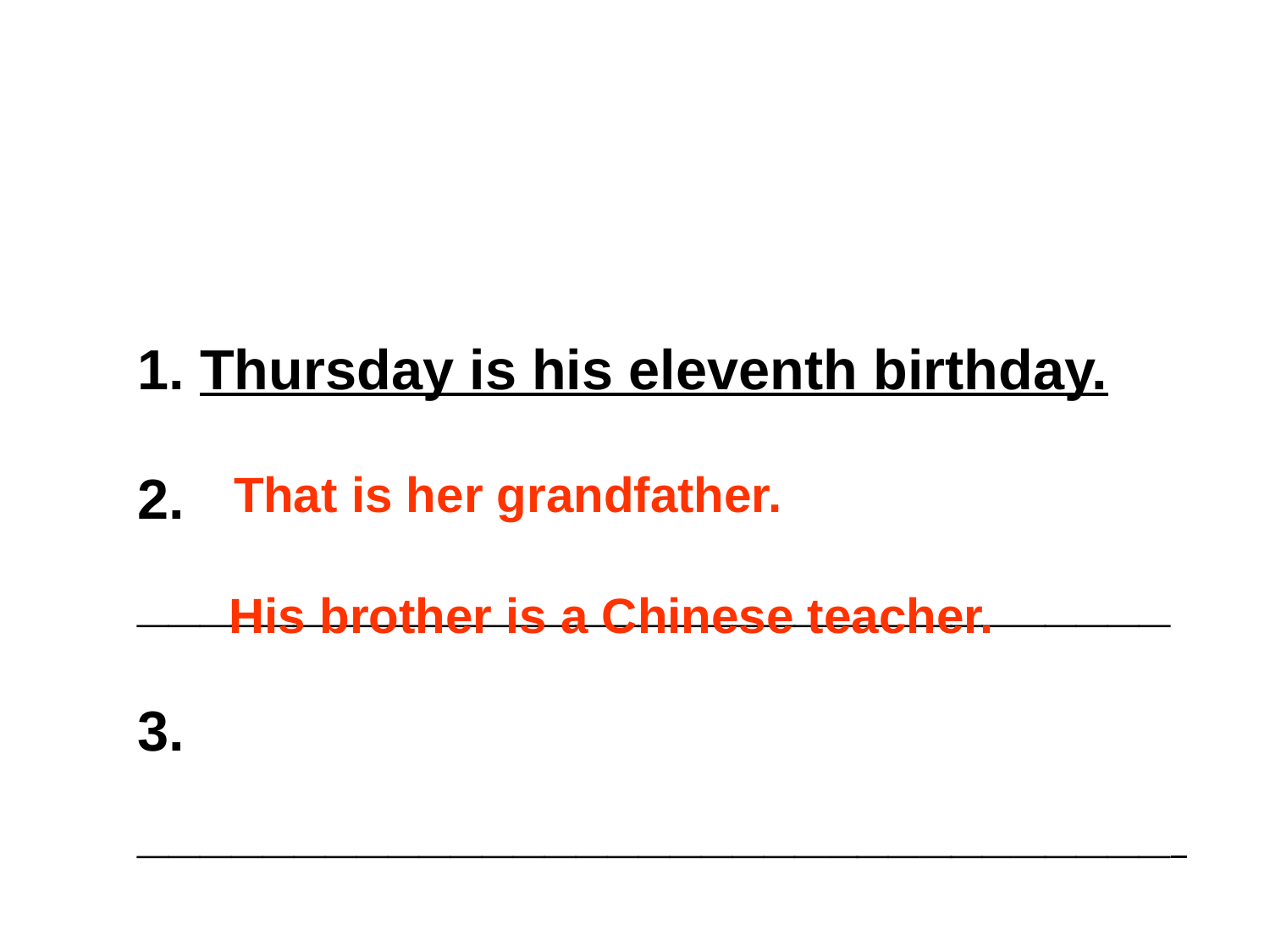

1. Thursday is his eleventh birthday.
2. _________________________________
3. _________________________________
That is her grandfather.
His brother is a Chinese teacher.